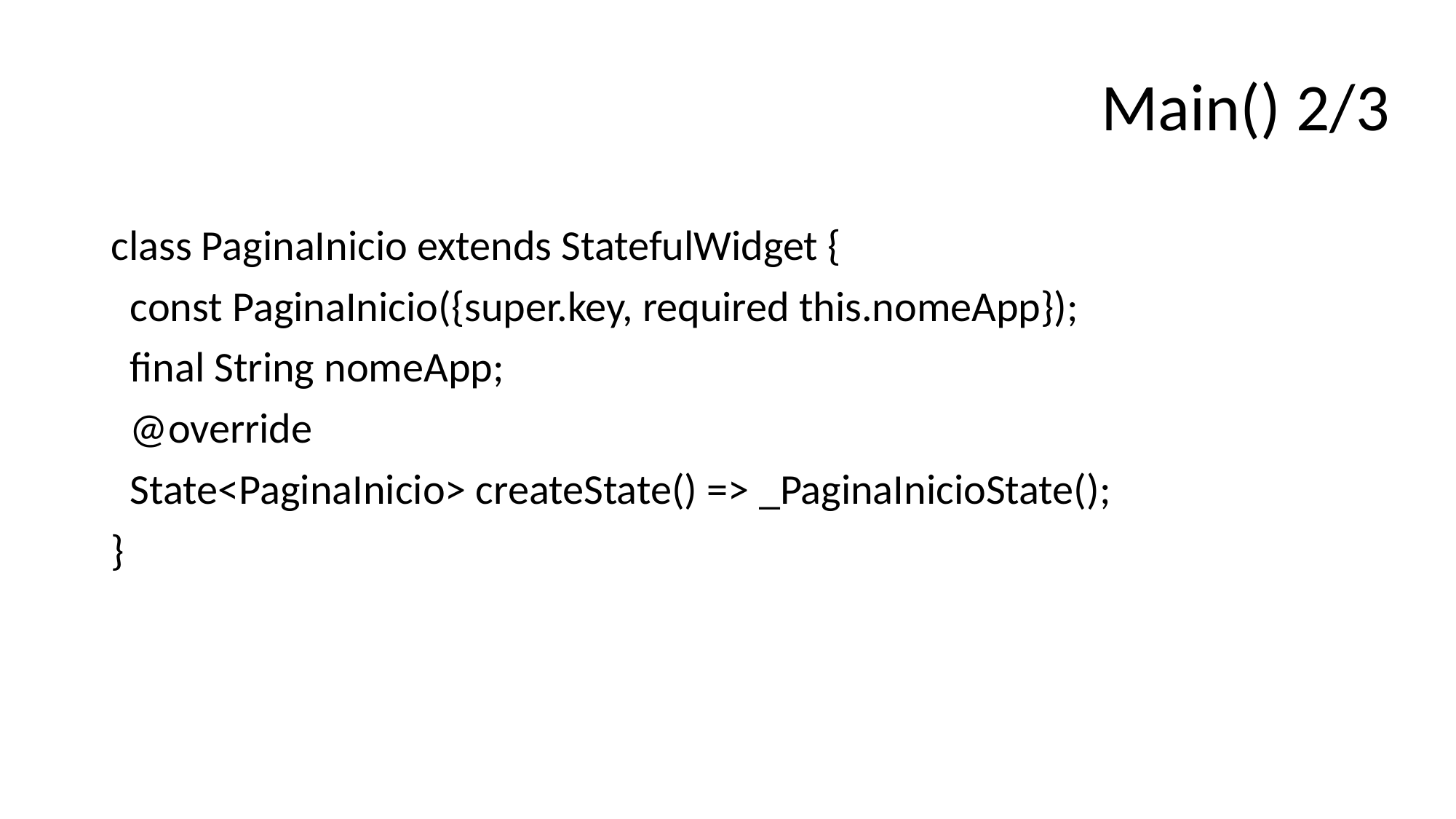

# Main() 2/3
class PaginaInicio extends StatefulWidget {
  const PaginaInicio({super.key, required this.nomeApp});
  final String nomeApp;
  @override
  State<PaginaInicio> createState() => _PaginaInicioState();
}